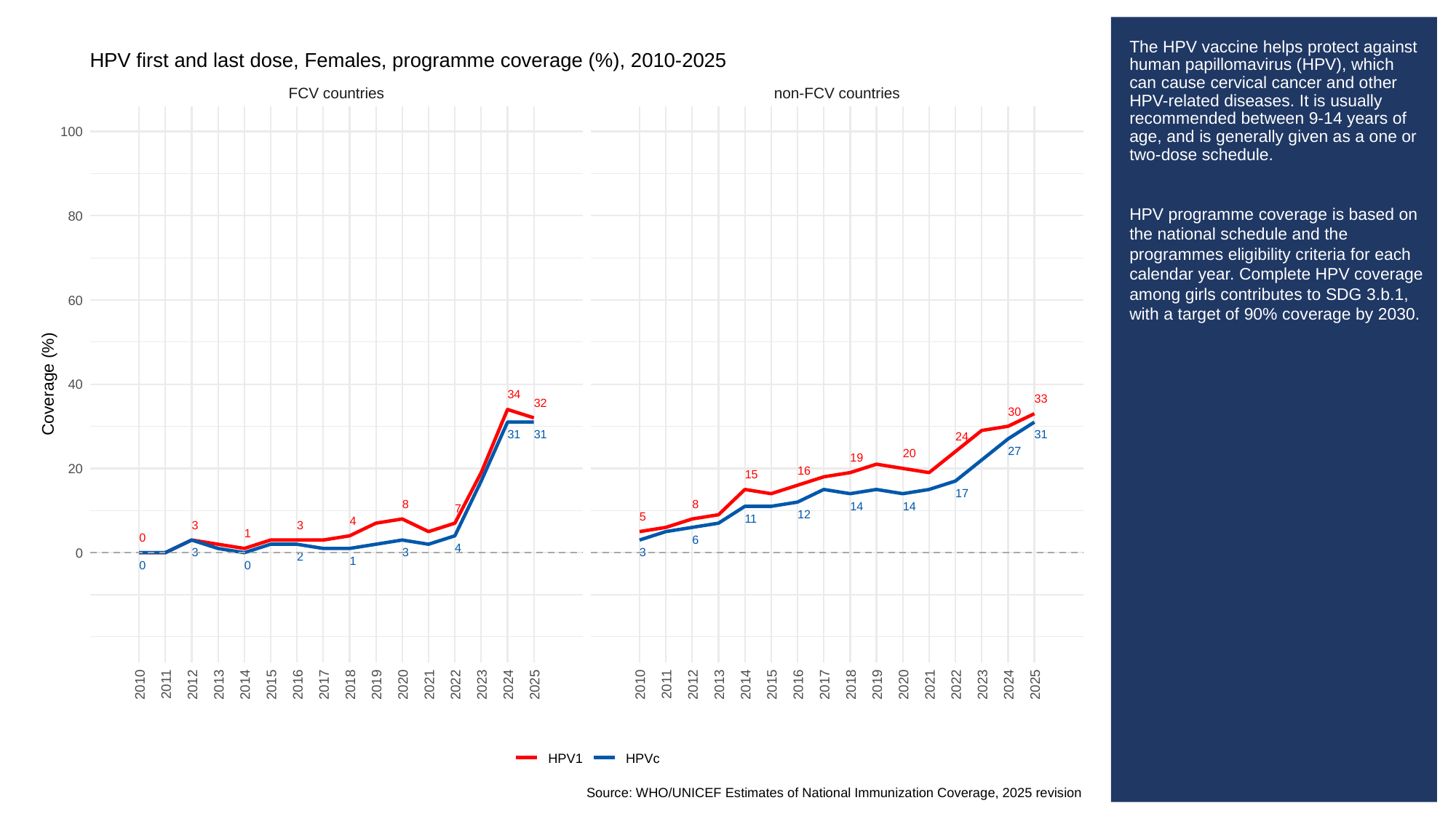

# The HPV vaccine helps protect against human papillomavirus (HPV), which can cause cervical cancer and other HPV-related diseases. It is usually recommended between 9-14 years of age, and is generally given as a one or two-dose schedule.

HPV programme coverage is based on the national schedule and the programmes eligibility criteria for each calendar year. Complete HPV coverage among girls contributes to SDG 3.b.1, with a target of 90% coverage by 2030.

HPV first and last dose, Females, programme coverage (%), 2010-2025
FCV countries
non-FCV countries

100

80

60

Coverage (%)
40

34
33
32
30

31
31
31
24
27
20
19
20
16

15
17
8
8
14
14
7
12

5
11
4
3
3
1
0
6
4
3
3
3
0
2

1
0
0

2011
2011
2010
2012
2013
2014
2015
2016
2017
2018
2019
2020
2021
2022
2023
2024
2025
2010
2012
2013
2014
2015
2016
2017
2018
2019
2020
2021
2022
2023
2024
2025
HPV1
HPVc

Source: WHO/UNICEF Estimates of National Immunization Coverage, 2025 revision